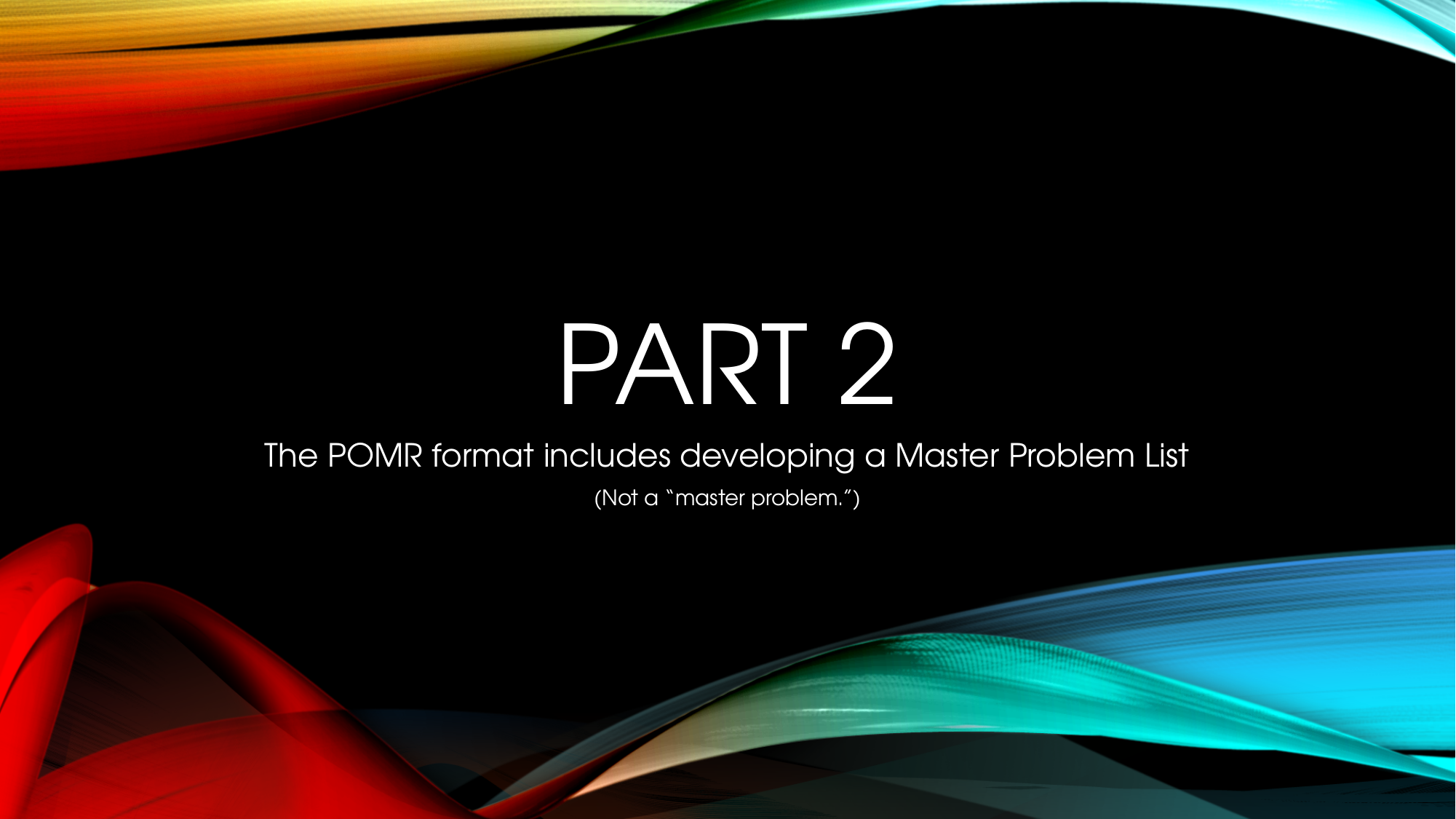

# PART 2
The POMR format includes developing a Master Problem List
(Not a “master problem.”)